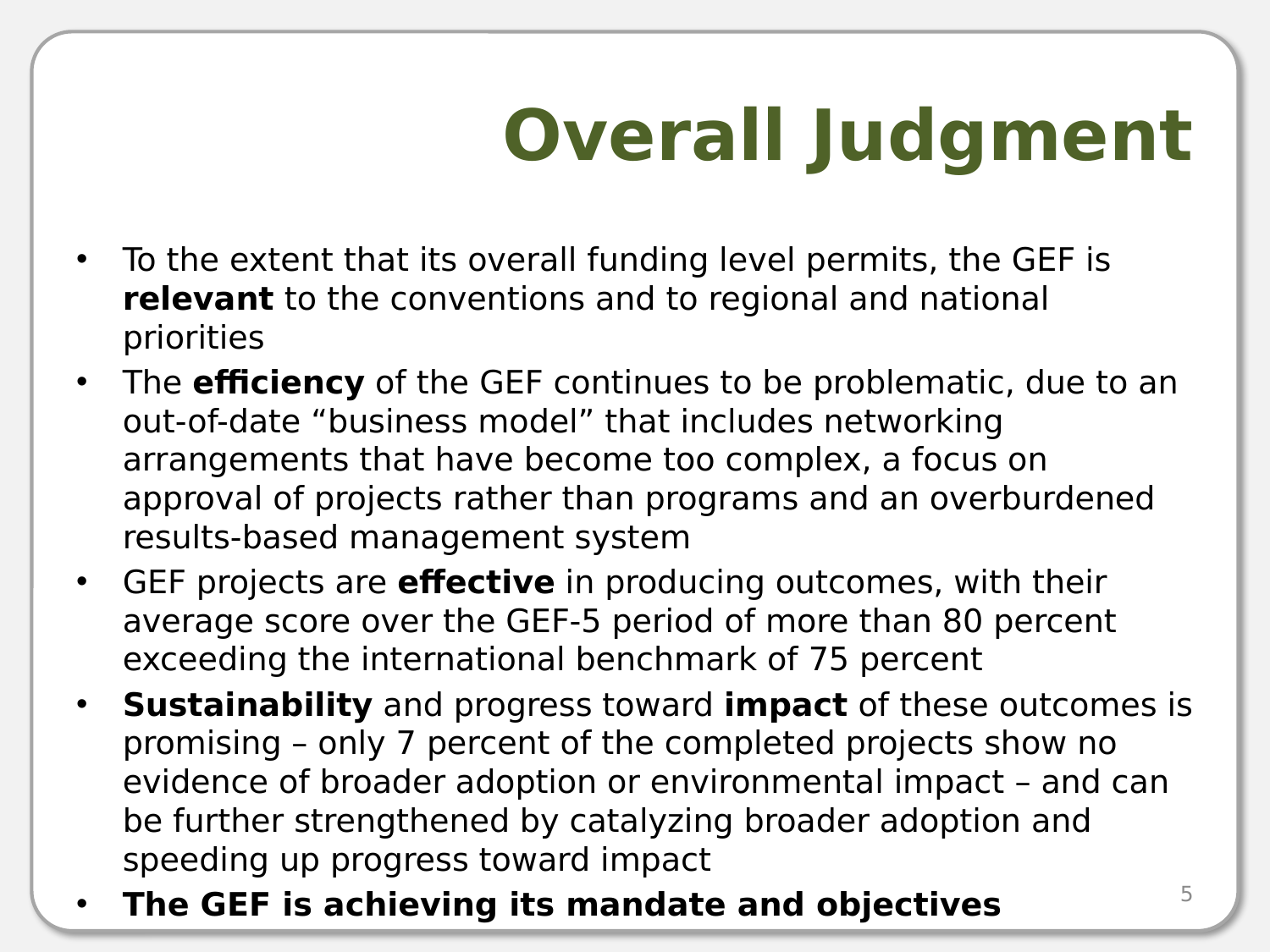

# Overall Judgment
To the extent that its overall funding level permits, the GEF is relevant to the conventions and to regional and national priorities
The efficiency of the GEF continues to be problematic, due to an out-of-date “business model” that includes networking arrangements that have become too complex, a focus on approval of projects rather than programs and an overburdened results-based management system
GEF projects are effective in producing outcomes, with their average score over the GEF-5 period of more than 80 percent exceeding the international benchmark of 75 percent
Sustainability and progress toward impact of these outcomes is promising – only 7 percent of the completed projects show no evidence of broader adoption or environmental impact – and can be further strengthened by catalyzing broader adoption and speeding up progress toward impact
The GEF is achieving its mandate and objectives
5